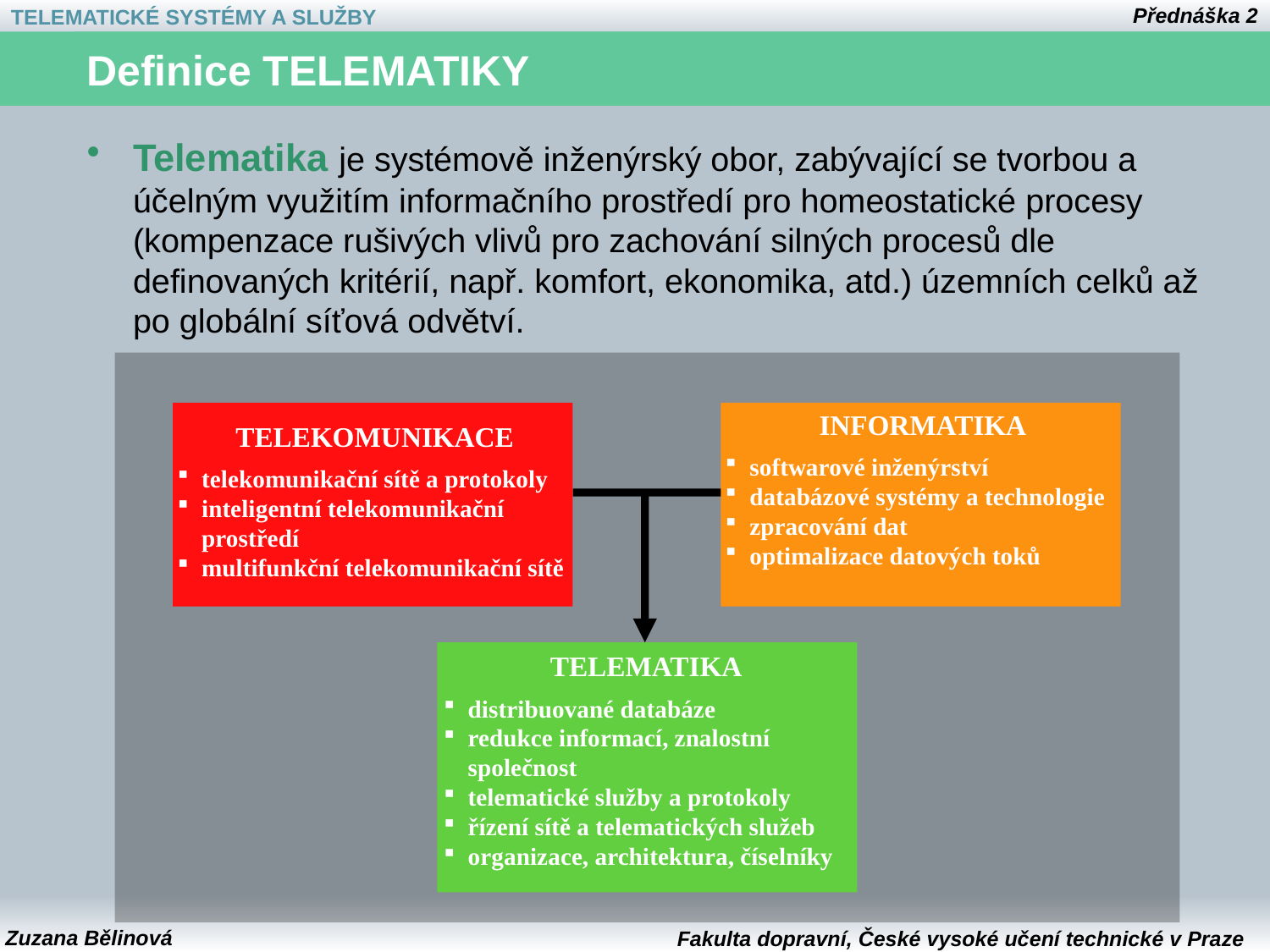

# Definice TELEMATIKY
Telematika je systémově inženýrský obor, zabývající se tvorbou a účelným využitím informačního prostředí pro homeostatické procesy (kompenzace rušivých vlivů pro zachování silných procesů dle definovaných kritérií, např. komfort, ekonomika, atd.) územních celků až po globální síťová odvětví.

INFORMATIKA

softwarové inženýrství
databázové systémy a technologie
zpracování dat
optimalizace datových toků

TELEKOMUNIKACE

telekomunikační sítě a protokoly
inteligentní telekomunikační prostředí
multifunkční telekomunikační sítě

TELEMATIKA

distribuované databáze
redukce informací, znalostní společnost
telematické služby a protokoly
řízení sítě a telematických služeb
organizace, architektura, číselníky